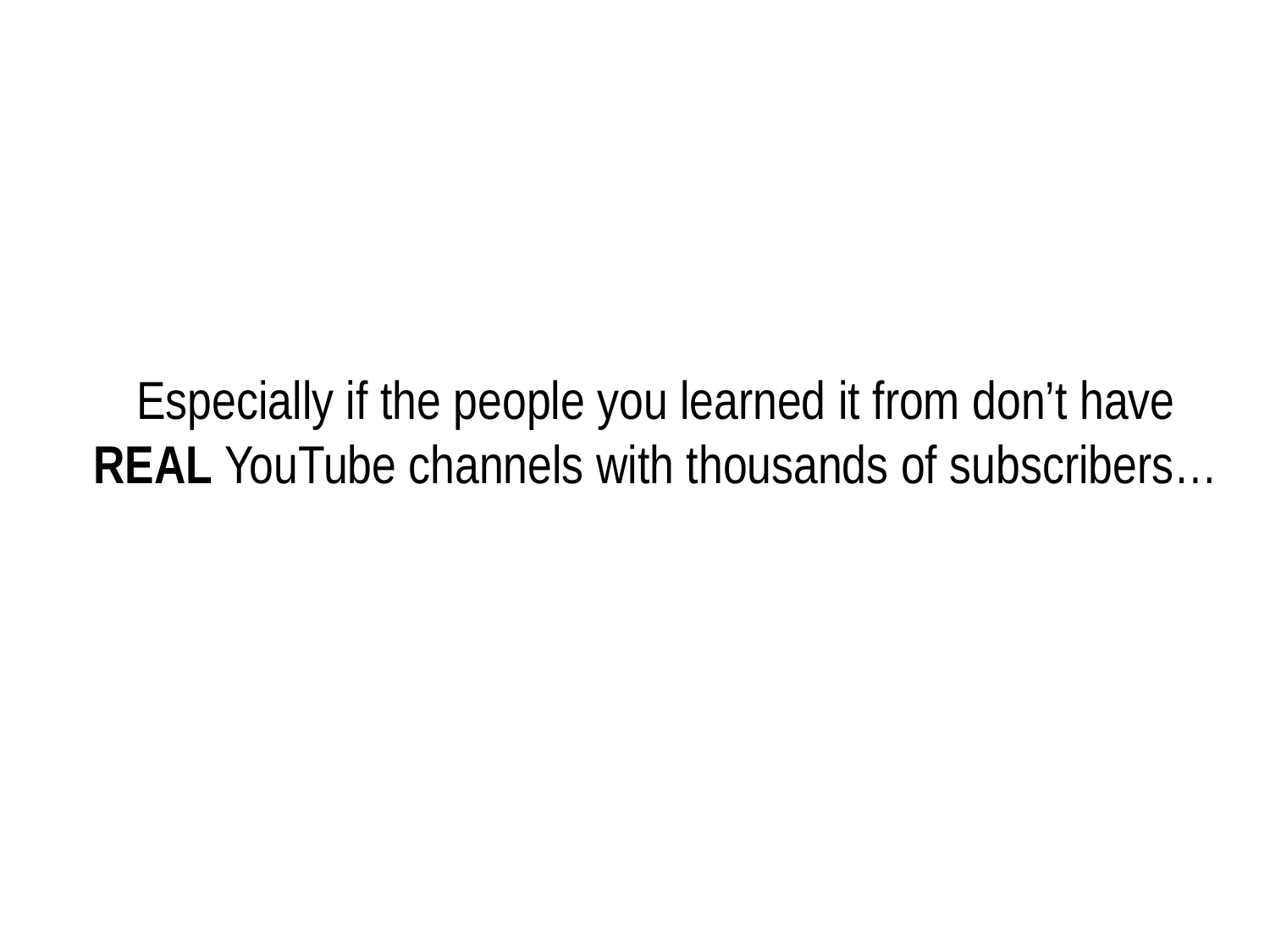

# Especially if the people you learned it from don’t have REAL YouTube channels with thousands of subscribers…